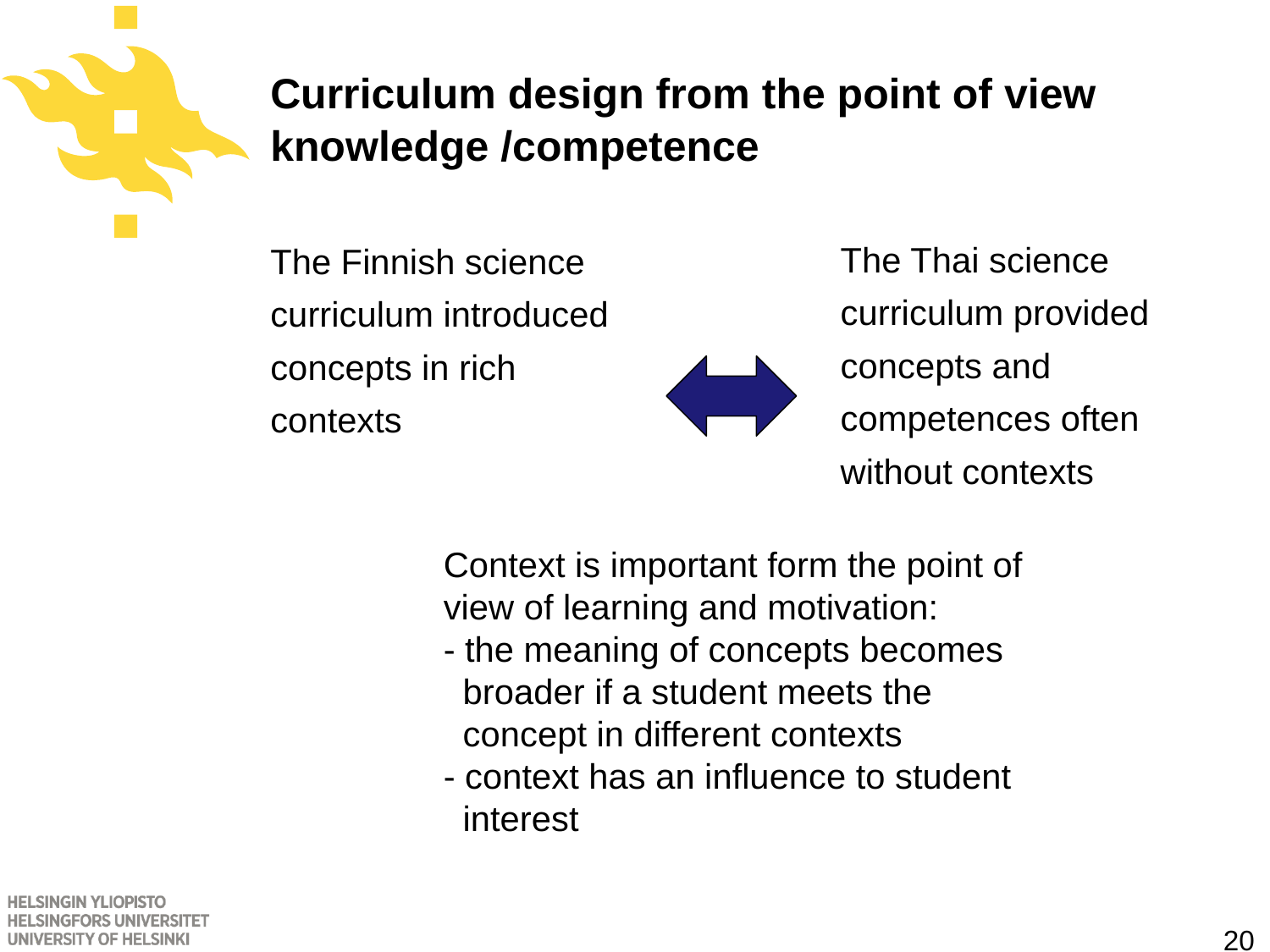

# Curriculum design from the point of view knowledge /competence
The Thai science curriculum provided concepts and competences often without contexts
The Finnish science curriculum introduced concepts in rich contexts

Context is important form the point of view of learning and motivation:
- the meaning of concepts becomes
  broader if a student meets the
  concept in different contexts
- context has an influence to student
  interest
20